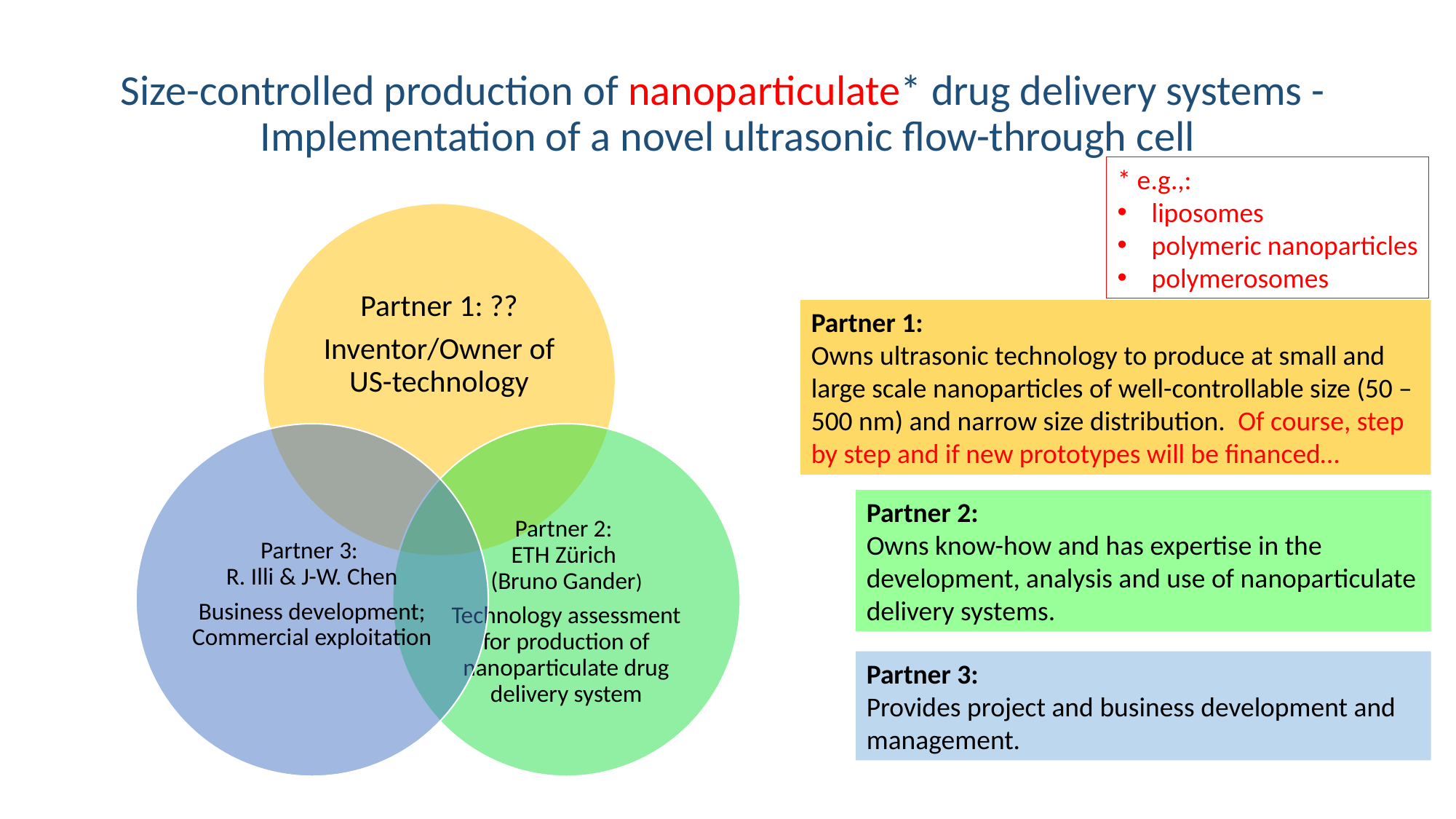

# Size-controlled production of nanoparticulate* drug delivery systems - Implementation of a novel ultrasonic flow-through cell
* e.g.,:
liposomes
polymeric nanoparticles
polymerosomes
Partner 1: ??
Inventor/Owner of US-technology
Partner 2:
ETH Zürich
(Bruno Gander)
Technology assessment for production of nanoparticulate drug delivery system
Partner 3:
R. Illi & J-W. Chen
Business development; Commercial exploitation

Partner 1:
Owns ultrasonic technology to produce at small and large scale nanoparticles of well-controllable size (50 – 500 nm) and narrow size distribution.  Of course, step by step and if new prototypes will be financed…
Partner 2:
Owns know-how and has expertise in the development, analysis and use of nanoparticulate delivery systems.
Partner 3:
Provides project and business development and management.